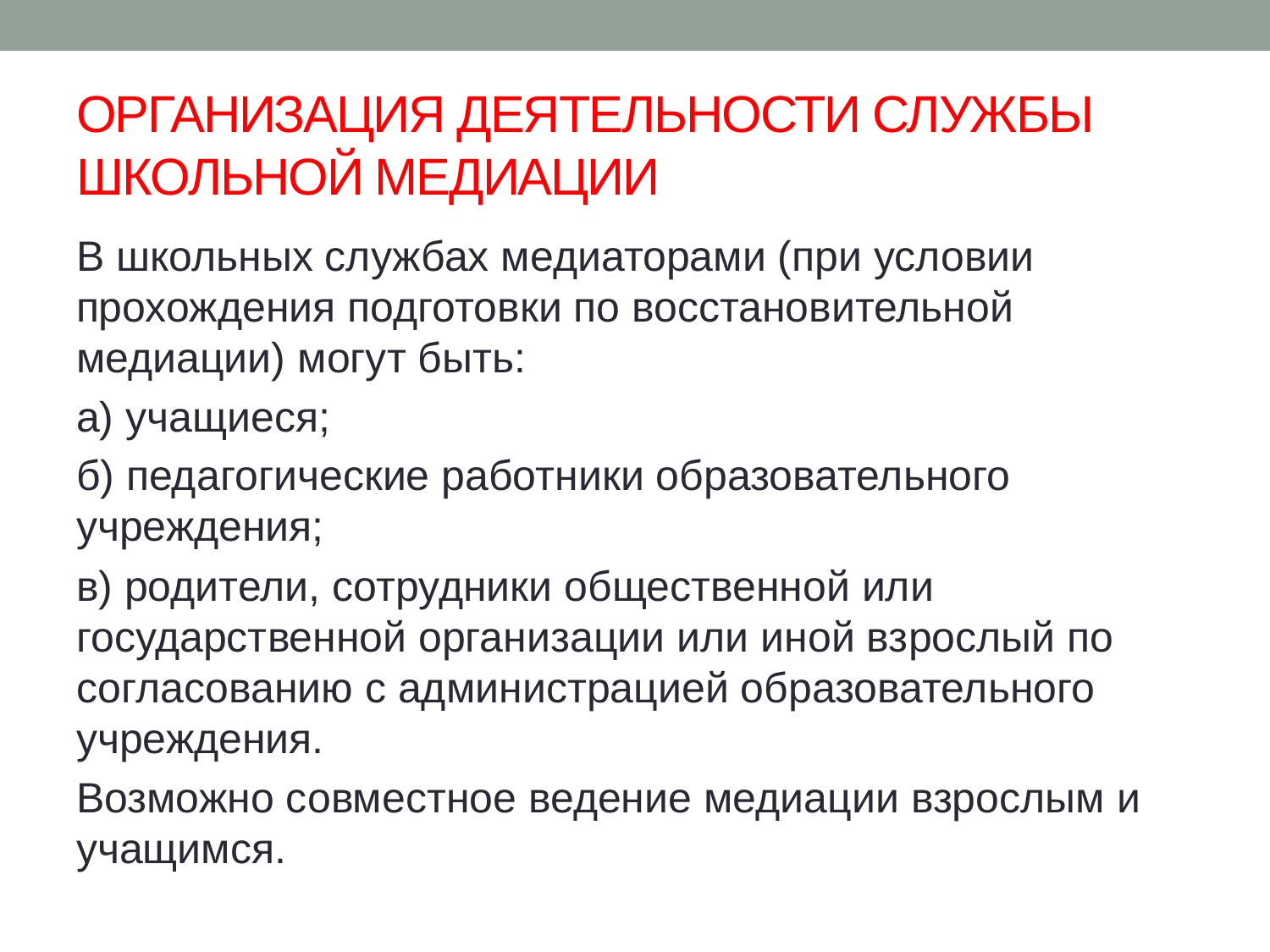

# ОРГАНИЗАЦИЯ ДЕЯТЕЛЬНОСТИ СЛУЖБЫ ШКОЛЬНОЙ МЕДИАЦИИ
В школьных службах медиаторами (при условии прохождения подготовки по восстановительной медиации) могут быть:
а) учащиеся;
б) педагогические работники образовательного учреждения;
в) родители, сотрудники общественной или государственной организации или иной взрослый по согласованию с администрацией образовательного учреждения.
Возможно совместное ведение медиации взрослым и учащимся.